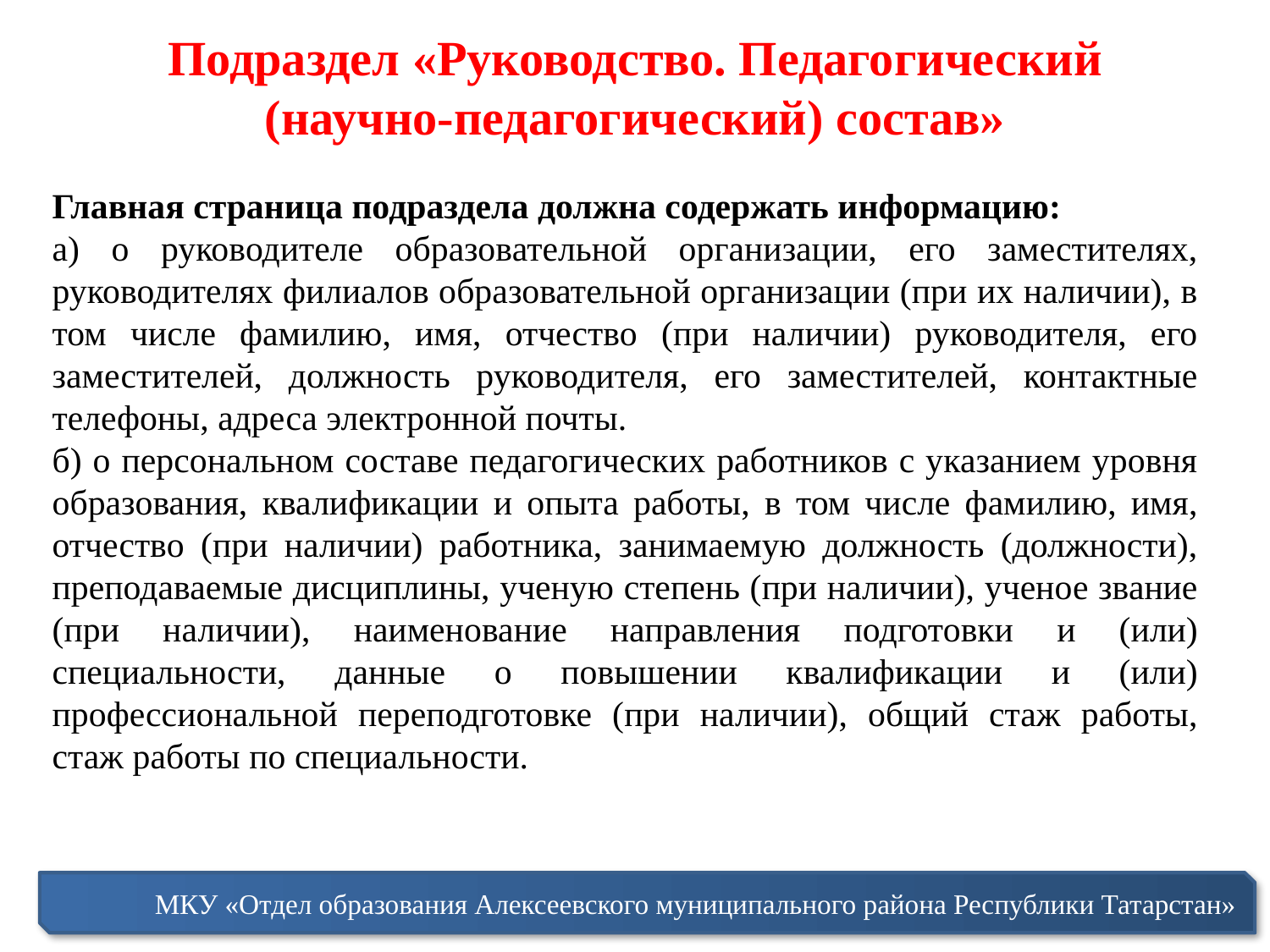

Подраздел «Руководство. Педагогический (научно-педагогический) состав»
Главная страница подраздела должна содержать информацию:
а) о руководителе образовательной организации, его заместителях, руководителях филиалов образовательной организации (при их наличии), в том числе фамилию, имя, отчество (при наличии) руководителя, его заместителей, должность руководителя, его заместителей, контактные телефоны, адреса электронной почты.
б) о персональном составе педагогических работников с указанием уровня образования, квалификации и опыта работы, в том числе фамилию, имя, отчество (при наличии) работника, занимаемую должность (должности), преподаваемые дисциплины, ученую степень (при наличии), ученое звание (при наличии), наименование направления подготовки и (или) специальности, данные о повышении квалификации и (или) профессиональной переподготовке (при наличии), общий стаж работы, стаж работы по специальности.

МКУ «Отдел образования Алексеевского муниципального района Республики Татарстан»